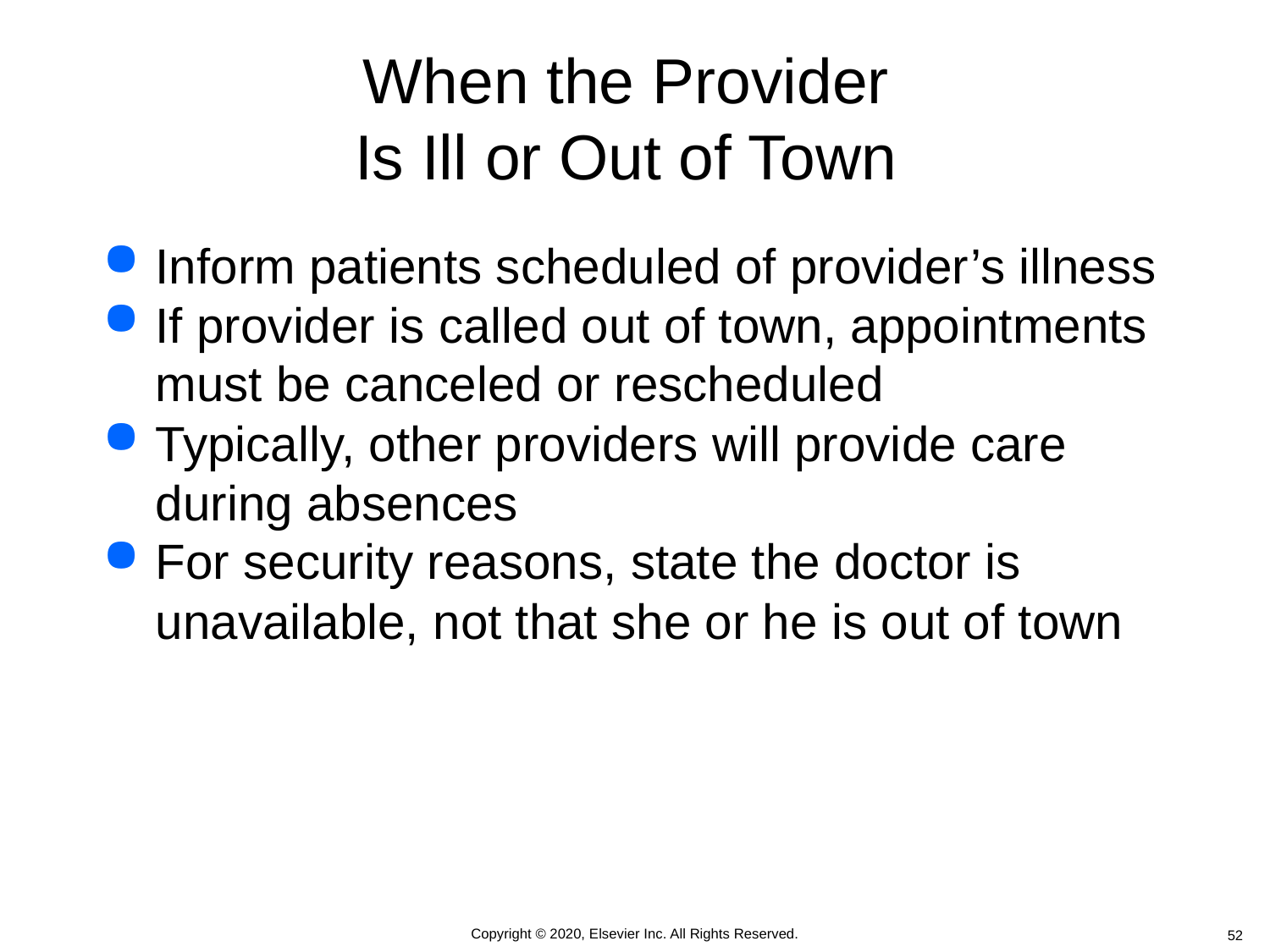

# When the Provider Is Ill or Out of Town
Inform patients scheduled of provider’s illness
If provider is called out of town, appointments must be canceled or rescheduled
Typically, other providers will provide care during absences
For security reasons, state the doctor is unavailable, not that she or he is out of town

 52